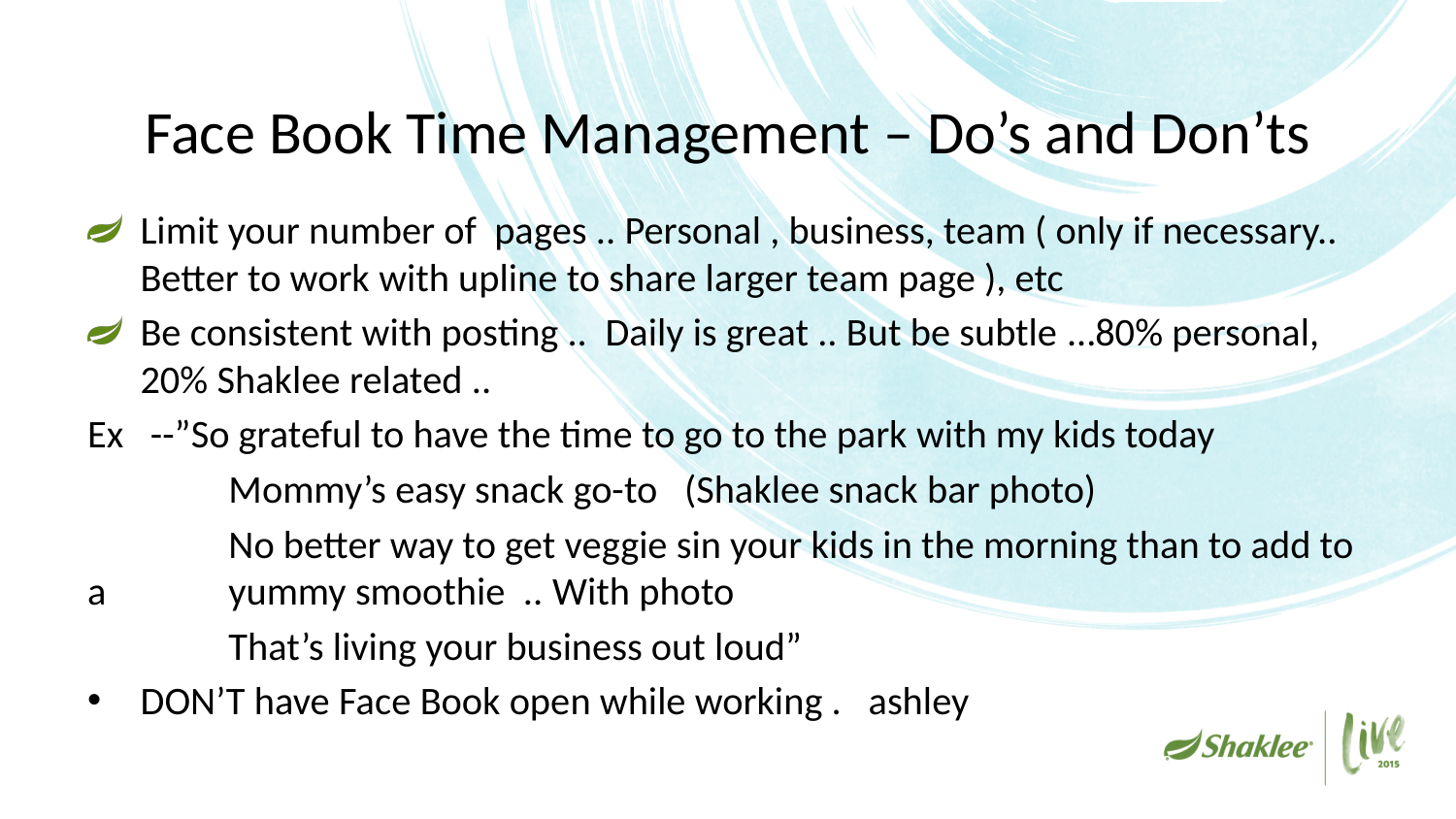

# Face Book Time Management – Do’s and Don’ts
Limit your number of  pages .. Personal , business, team ( only if necessary.. Better to work with upline to share larger team page ), etc
Be consistent with posting ..  Daily is great .. But be subtle …80% personal, 20% Shaklee related ..
Ex   --”So grateful to have the time to go to the park with my kids today
	Mommy’s easy snack go-to   (Shaklee snack bar photo)
	No better way to get veggie sin your kids in the morning than to add to a 	yummy smoothie  .. With photo
	That’s living your business out loud”
DON’T have Face Book open while working .   ashley